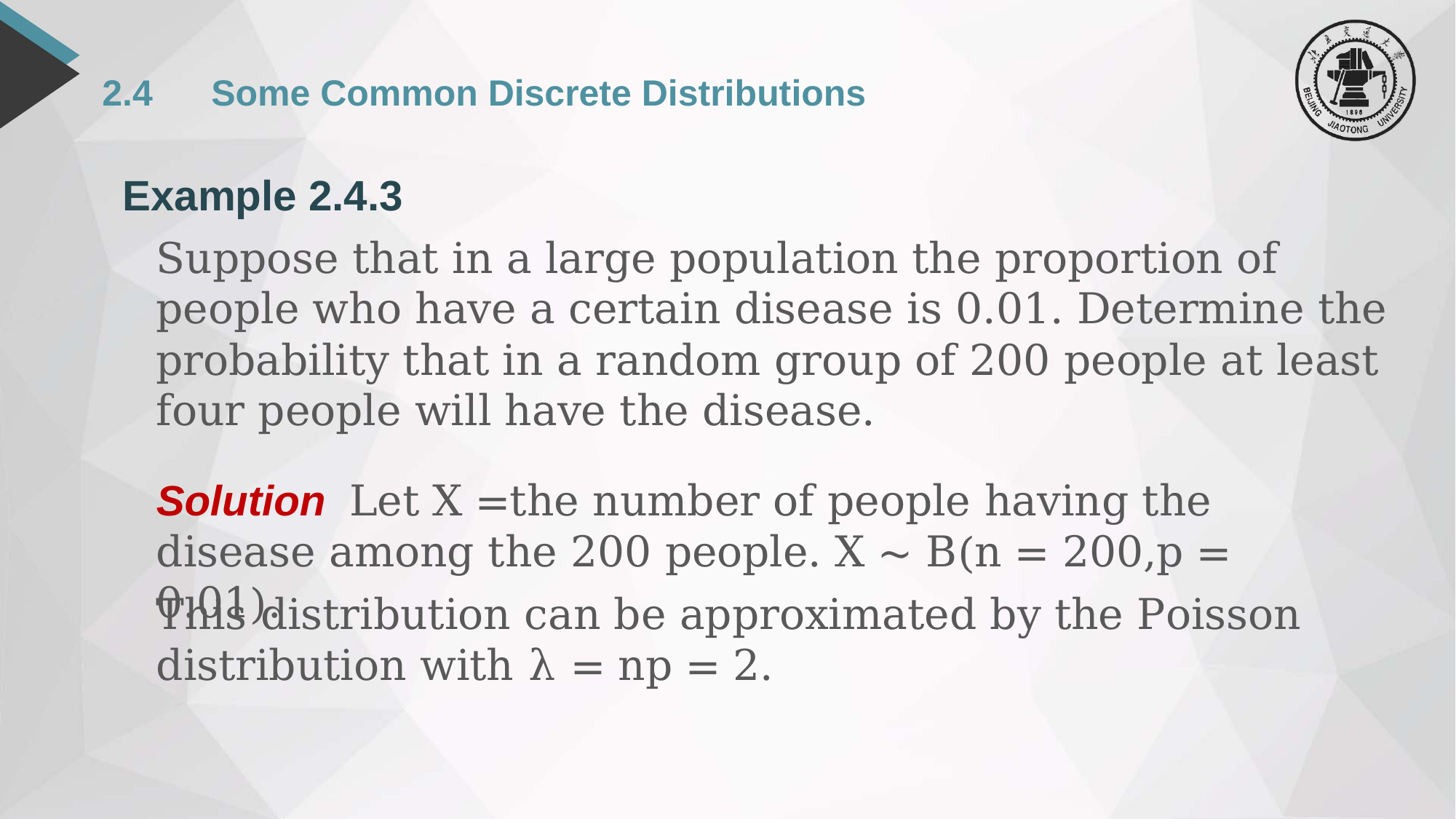

# 2.4 	Some Common Discrete Distributions
Example 2.4.3
Suppose that in a large population the proportion of people who have a certain disease is 0.01. Determine the probability that in a random group of 200 people at least four people will have the disease.
Solution  Let X =the number of people having the disease among the 200 people. X ∼ B(n = 200,p = 0.01).
This distribution can be approximated by the Poisson distribution with λ = np = 2.